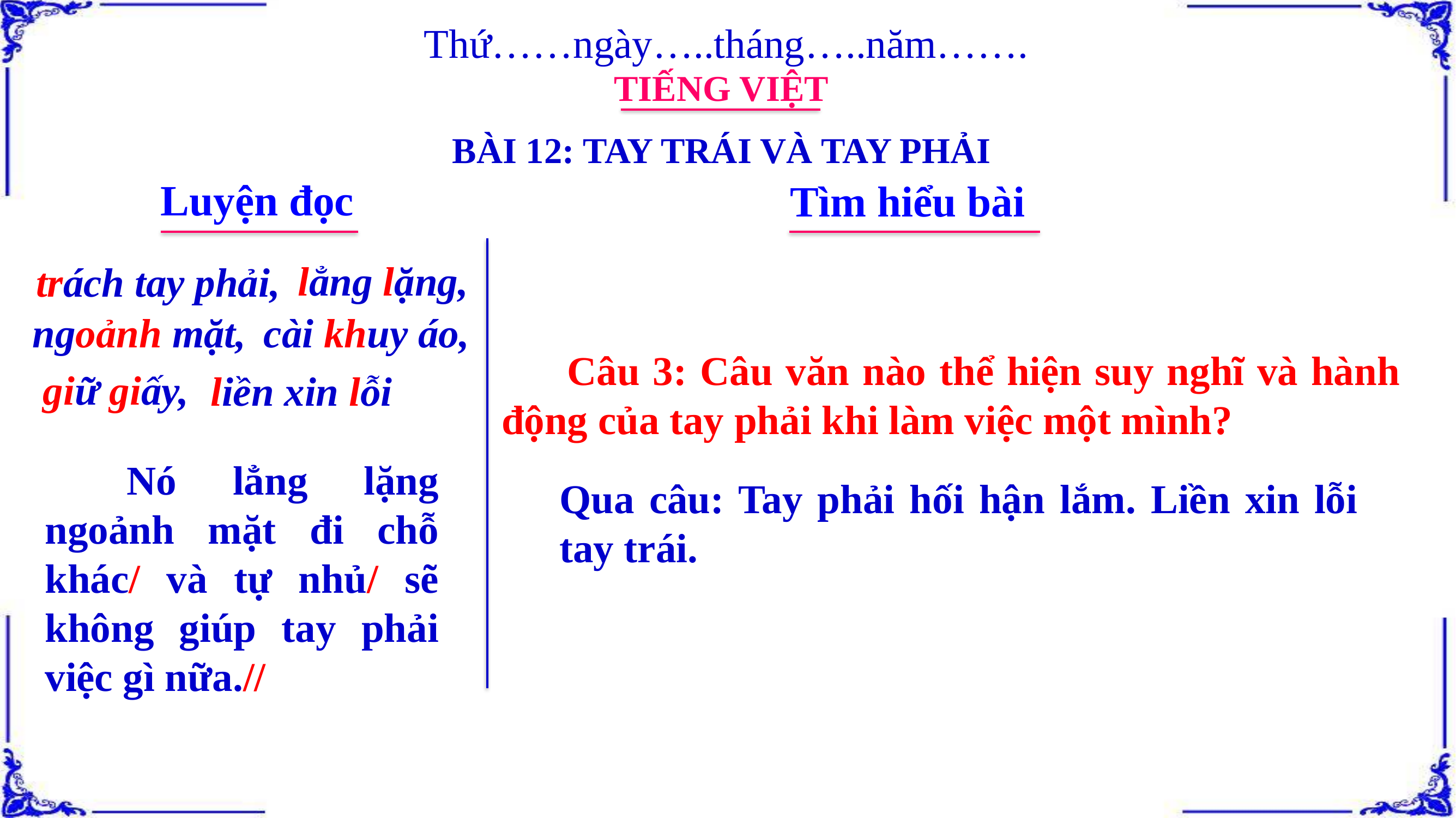

Thứ……ngày…..tháng…..năm…….
TIẾNG VIỆT
BÀI 12: TAY TRÁI VÀ TAY PHẢI
Luyện đọc
Tìm hiểu bài
lẳng lặng,
trách tay phải,
ngoảnh mặt,
cài khuy áo,
     Câu 3: Câu văn nào thể hiện suy nghĩ và hành động của tay phải khi làm việc một mình?
giữ giấy,
liền xin lỗi
	Nó lẳng lặng ngoảnh mặt đi chỗ khác/ và tự nhủ/ sẽ không giúp tay phải việc gì nữa.//
Qua câu: Tay phải hối hận lắm. Liền xin lỗi tay trái.